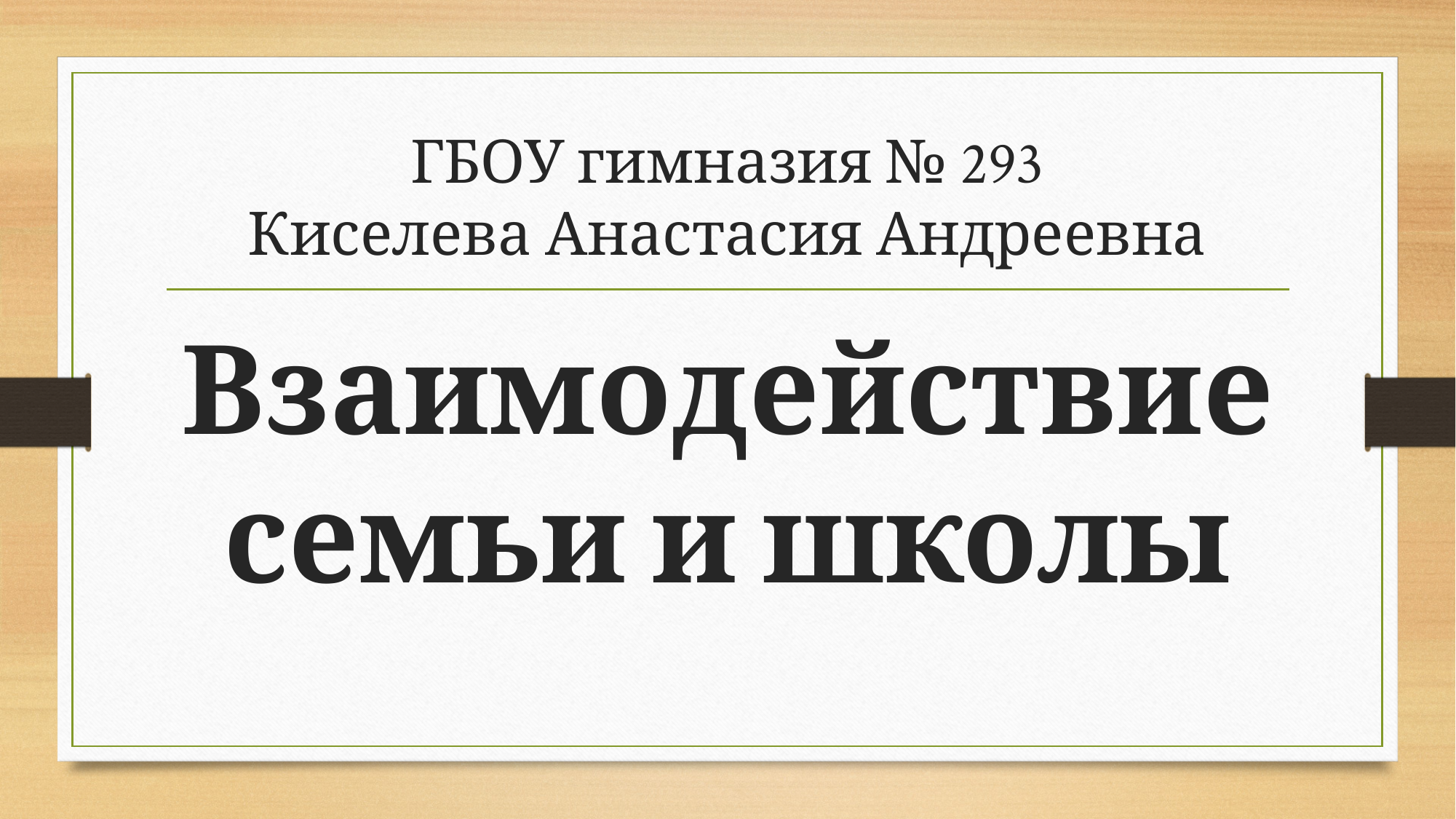

# ГБОУ гимназия № 293 Киселева Анастасия Андреевна
Взаимодействие семьи и школы